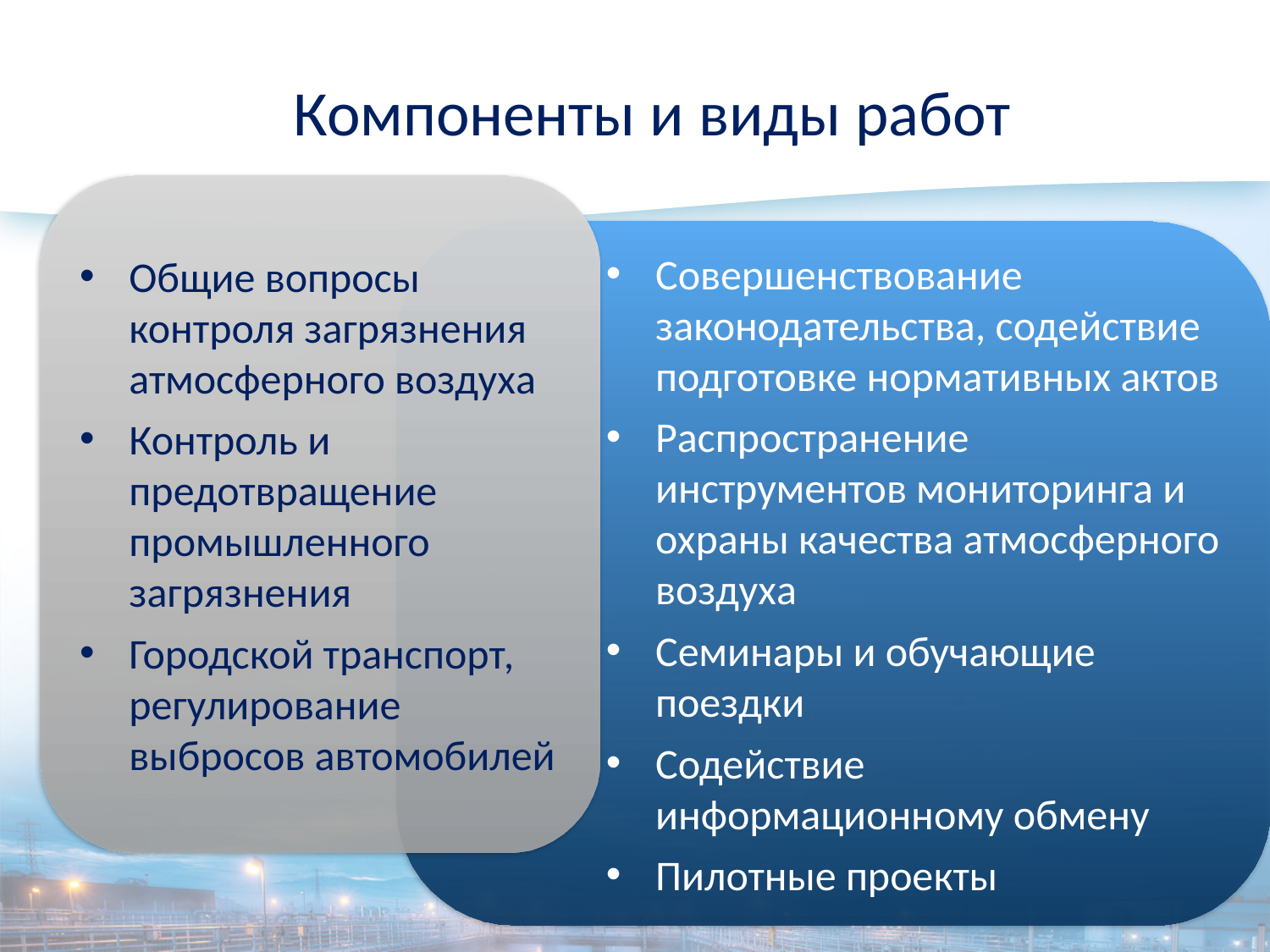

# Компоненты и виды работ
Общие вопросы контроля загрязнения атмосферного воздуха
Контроль и предотвращение промышленного загрязнения
Городской транспорт, регулирование выбросов автомобилей
Совершенствование законодательства, содействие подготовке нормативных актов
Распространение инструментов мониторинга и охраны качества атмосферного воздуха
Семинары и обучающие поездки
Содействие информационному обмену
Пилотные проекты